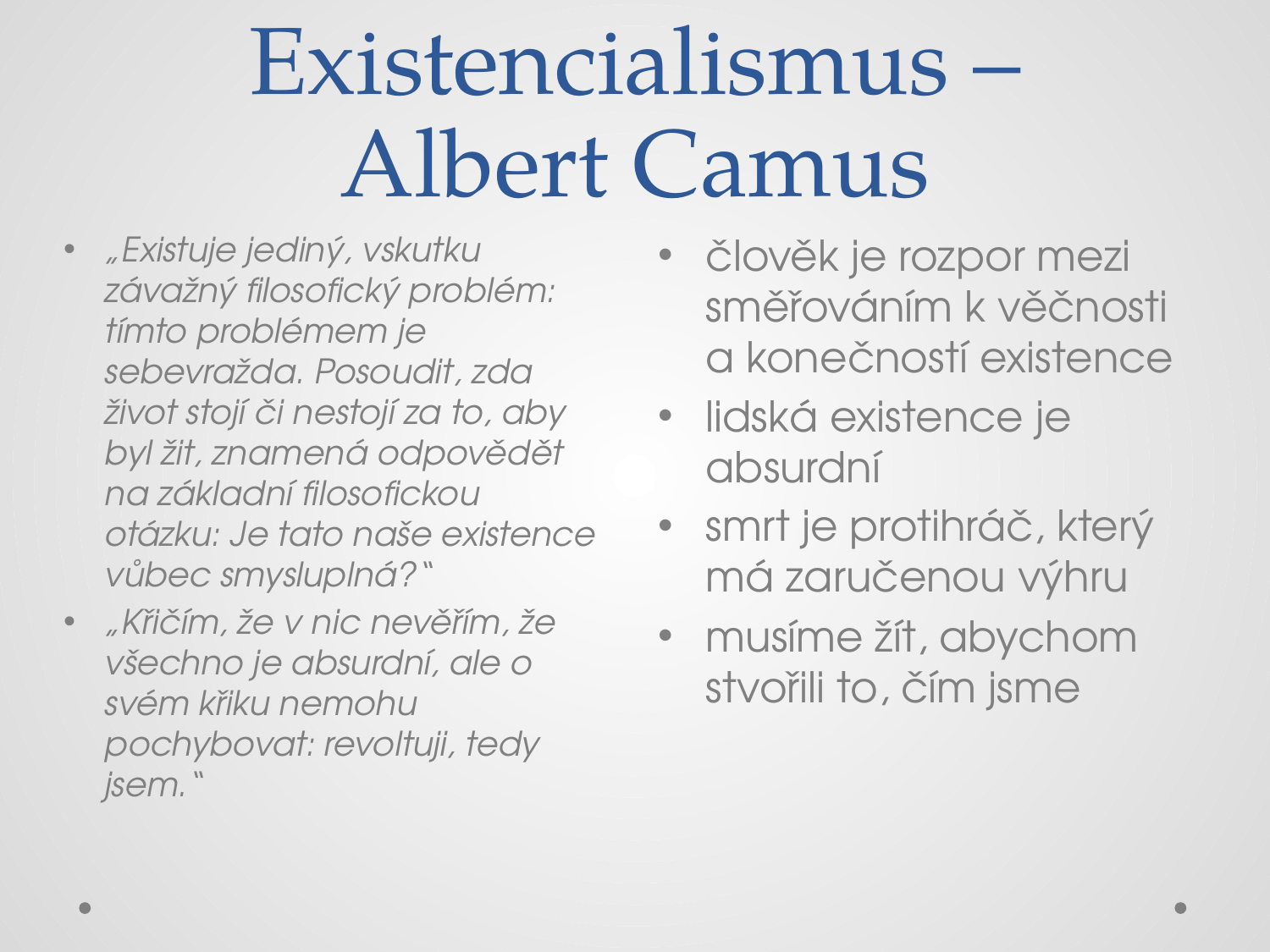

# Existencialismus – Albert Camus
„Existuje jediný, vskutku závažný filosofický problém: tímto problémem je sebevražda. Posoudit, zda život stojí či nestojí za to, aby byl žit, znamená odpovědět na základní filosofickou otázku: Je tato naše existence vůbec smysluplná?“
„Křičím, že v nic nevěřím, že všechno je absurdní, ale o svém křiku nemohu pochybovat: revoltuji, tedy jsem.“

člověk je rozpor mezi směřováním k věčnosti a konečností existence
lidská existence je absurdní
smrt je protihráč, který má zaručenou výhru
musíme žít, abychom stvořili to, čím jsme